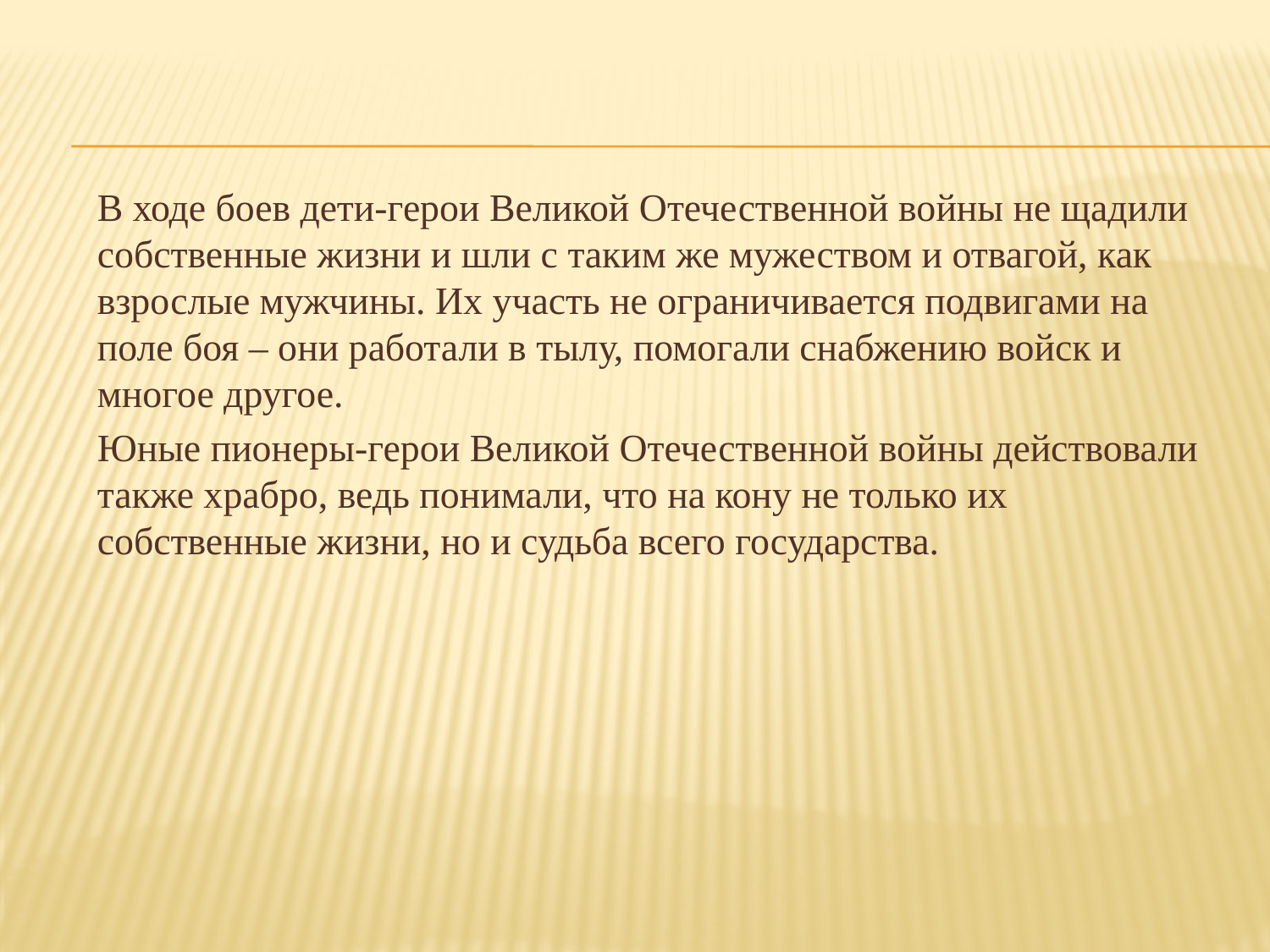

В ходе боев дети-герои Великой Отечественной войны не щадили собственные жизни и шли с таким же мужеством и отвагой, как взрослые мужчины. Их участь не ограничивается подвигами на поле боя – они работали в тылу, помогали снабжению войск и многое другое.
Юные пионеры-герои Великой Отечественной войны действовали также храбро, ведь понимали, что на кону не только их собственные жизни, но и судьба всего государства.